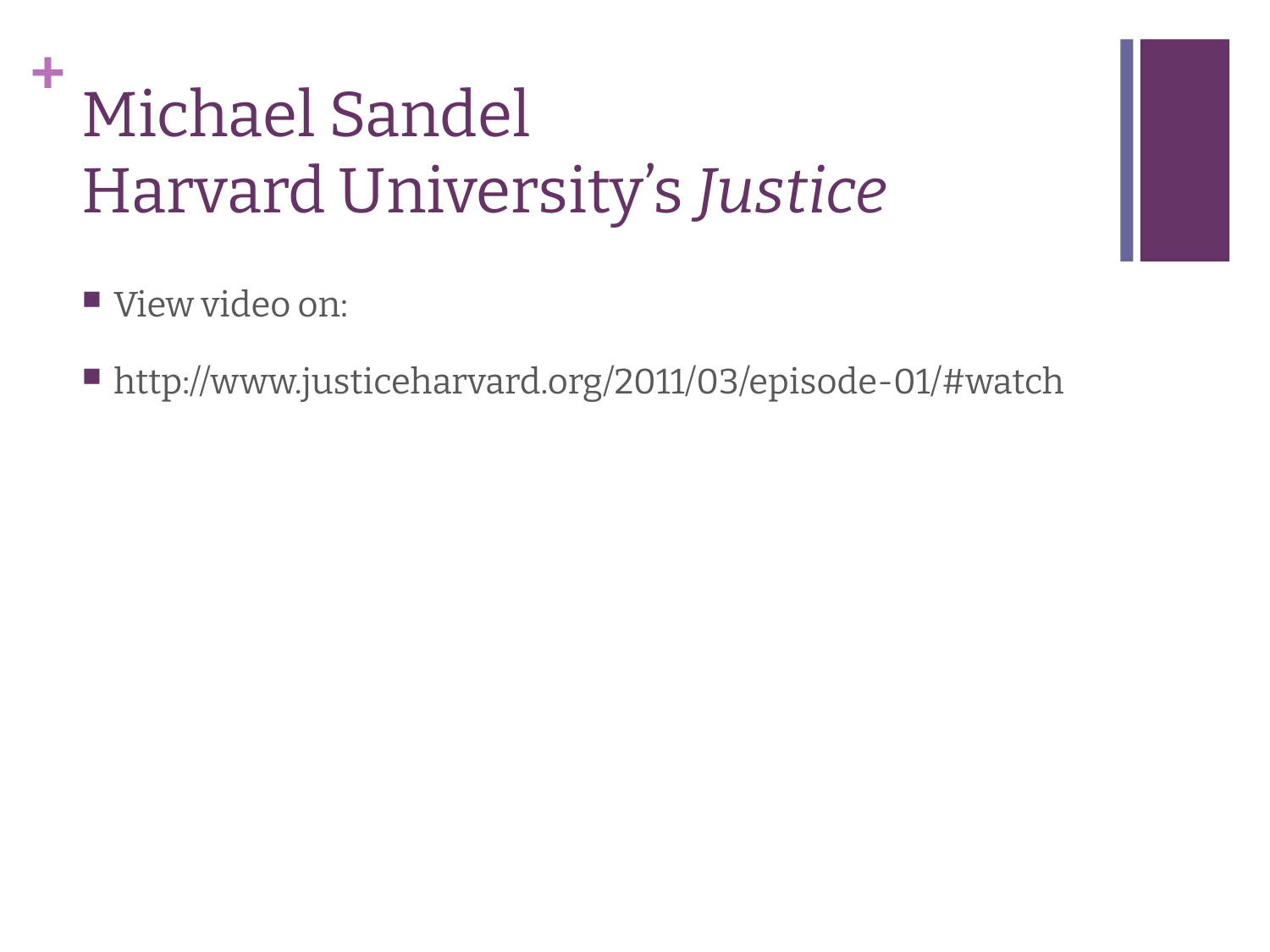

# Michael Sandel Harvard University’s Justice
View video on:
http://www.justiceharvard.org/2011/03/episode-01/#watch